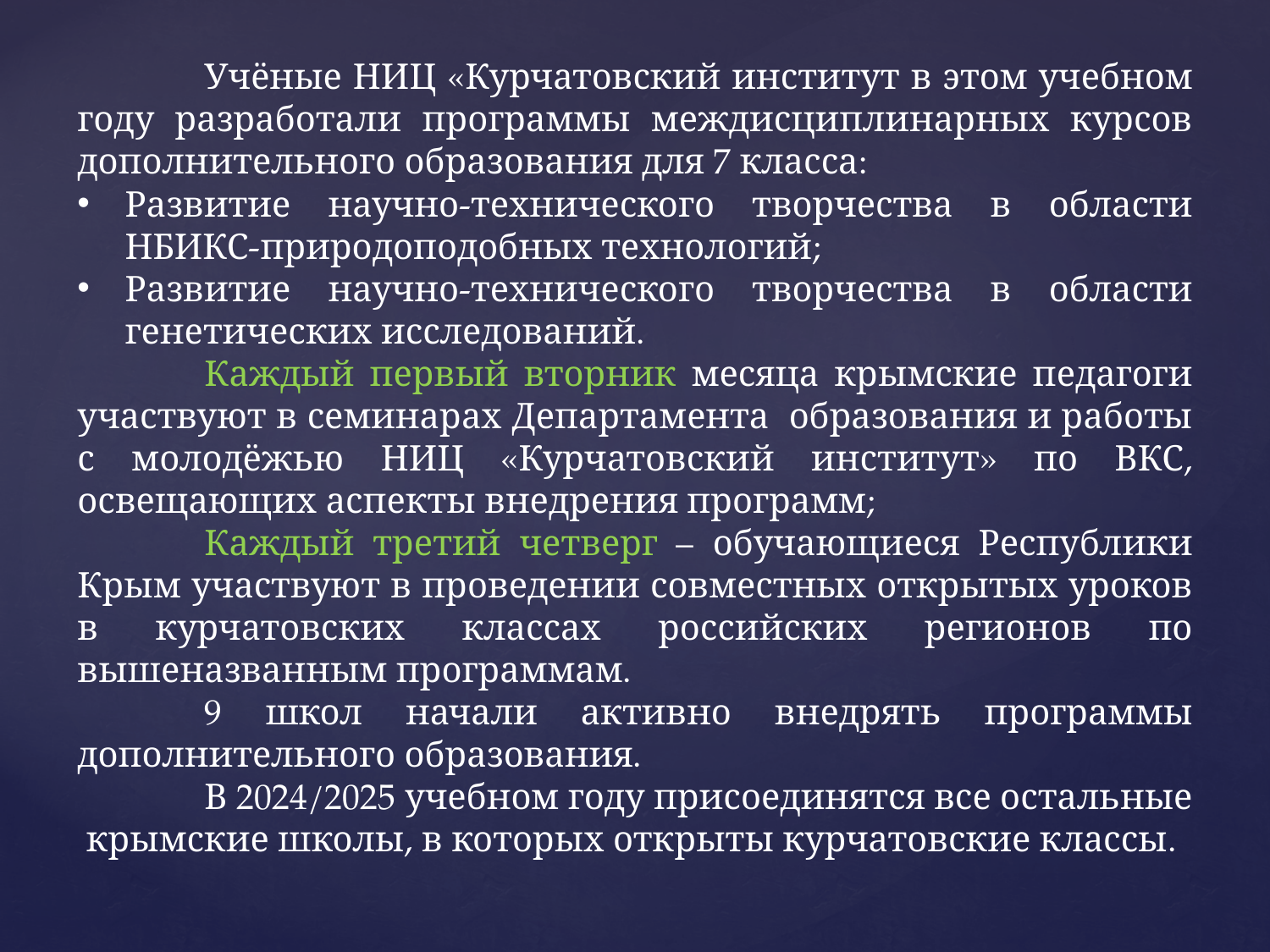

Учёные НИЦ «Курчатовский институт в этом учебном году разработали программы междисциплинарных курсов дополнительного образования для 7 класса:
Развитие научно-технического творчества в области НБИКС-природоподобных технологий;
Развитие научно-технического творчества в области генетических исследований.
	Каждый первый вторник месяца крымские педагоги участвуют в семинарах Департамента  образования и работы с молодёжью НИЦ «Курчатовский институт» по ВКС, освещающих аспекты внедрения программ;
	Каждый третий четверг – обучающиеся Республики Крым участвуют в проведении совместных открытых уроков в курчатовских классах российских регионов по вышеназванным программам.
	9 школ начали активно внедрять программы дополнительного образования.
	В 2024/2025 учебном году присоединятся все остальные  крымские школы, в которых открыты курчатовские классы.